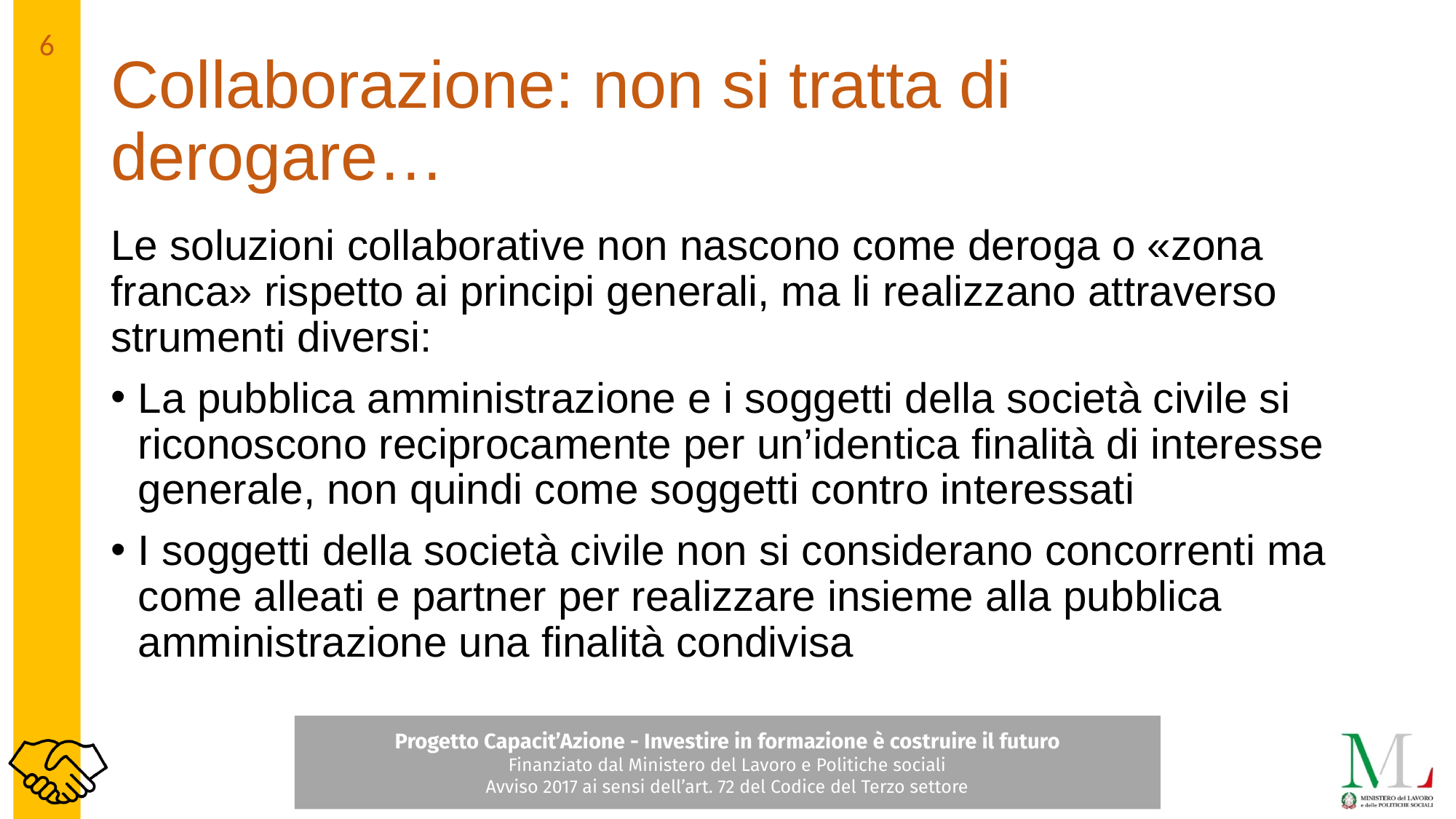

# Collaborazione: non si tratta di derogare…
Le soluzioni collaborative non nascono come deroga o «zona franca» rispetto ai principi generali, ma li realizzano attraverso strumenti diversi:
La pubblica amministrazione e i soggetti della società civile si riconoscono reciprocamente per un’identica finalità di interesse generale, non quindi come soggetti contro interessati
I soggetti della società civile non si considerano concorrenti ma come alleati e partner per realizzare insieme alla pubblica amministrazione una finalità condivisa
6